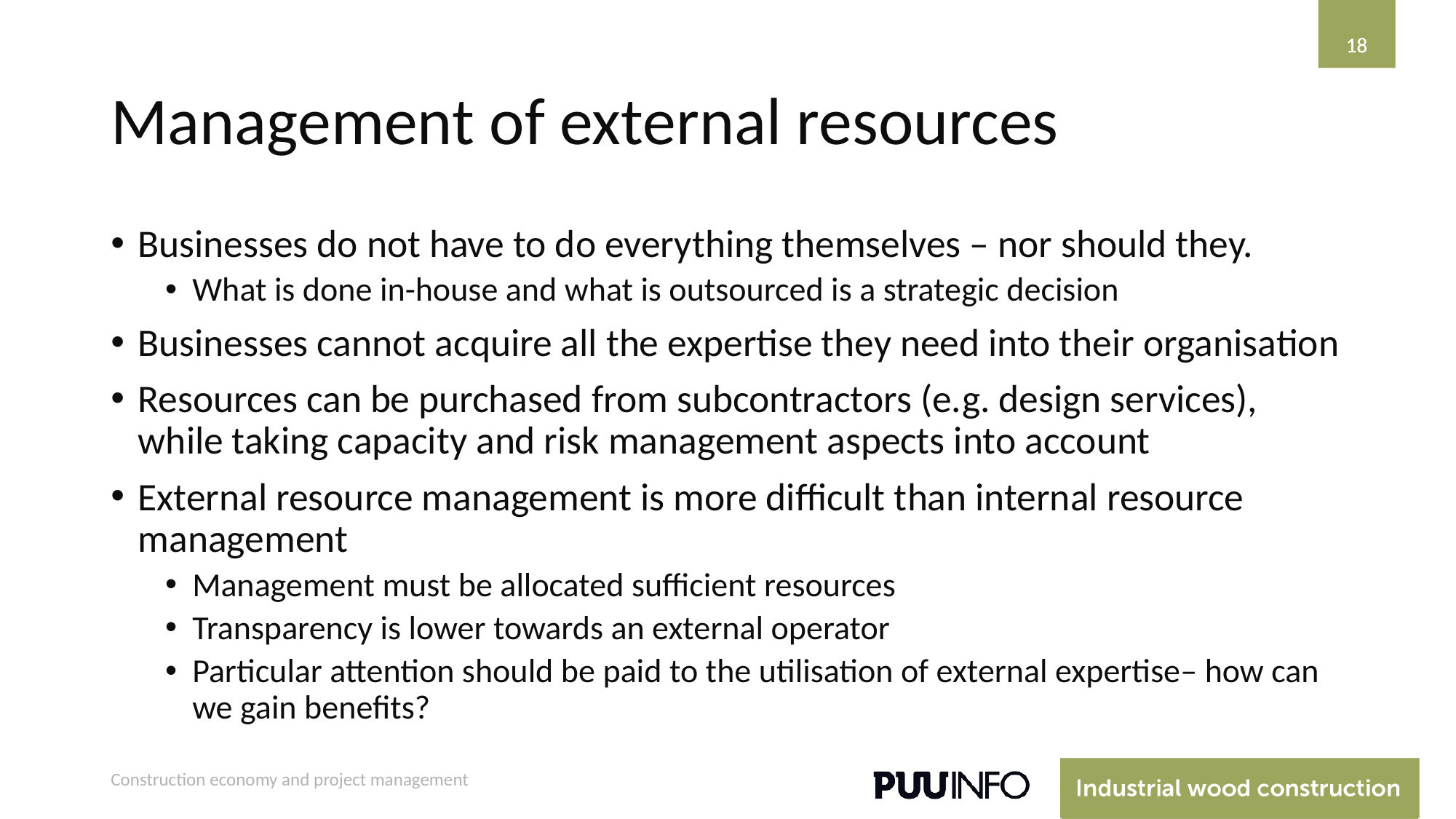

18
18
# Management of external resources
Businesses do not have to do everything themselves – nor should they.
What is done in-house and what is outsourced is a strategic decision
Businesses cannot acquire all the expertise they need into their organisation
Resources can be purchased from subcontractors (e.g. design services), while taking capacity and risk management aspects into account
External resource management is more difficult than internal resource management
Management must be allocated sufficient resources
Transparency is lower towards an external operator
Particular attention should be paid to the utilisation of external expertise– how can we gain benefits?
Construction economy and project management